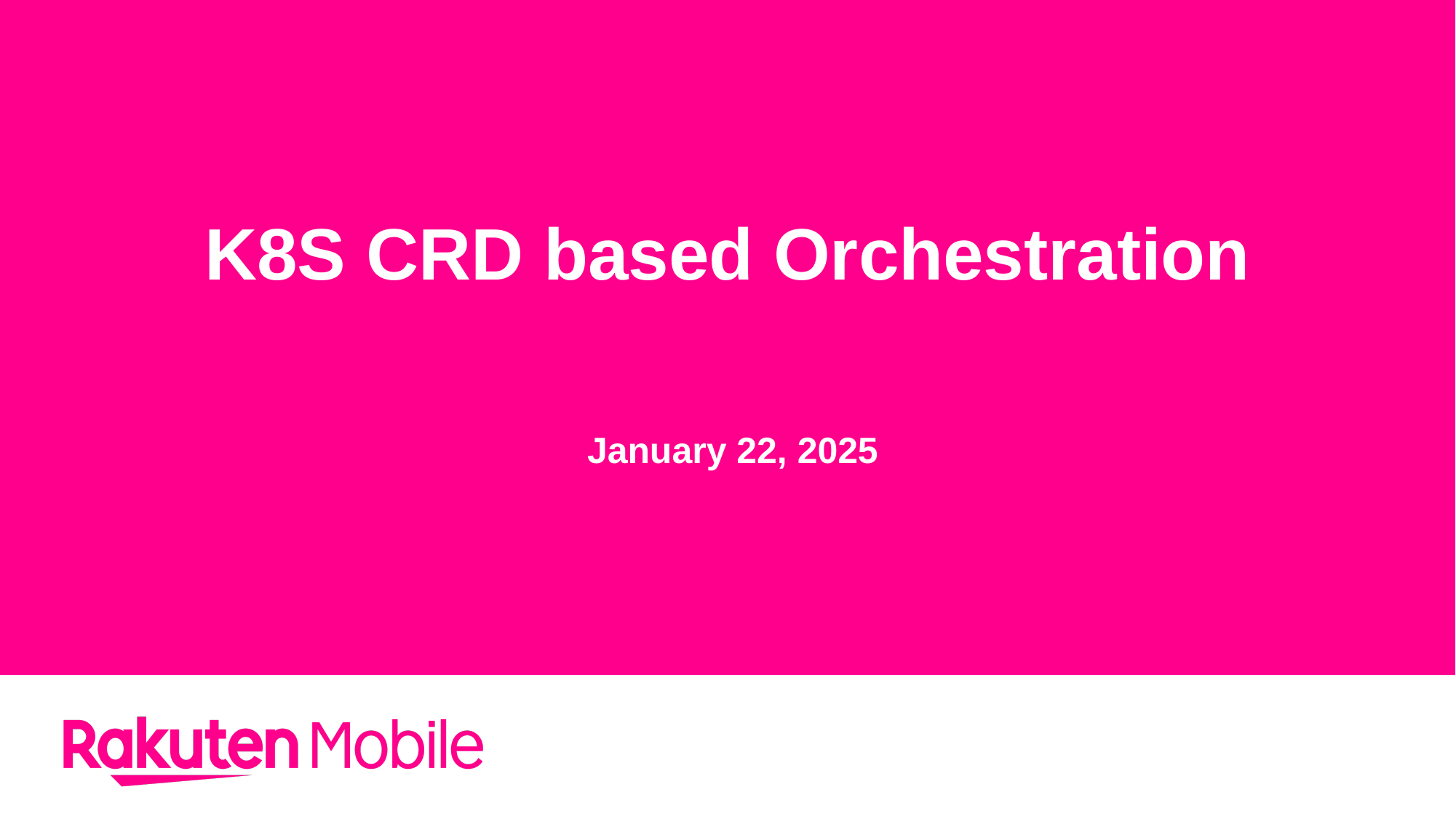

# K8S CRD based Orchestration
 January 22, 2025